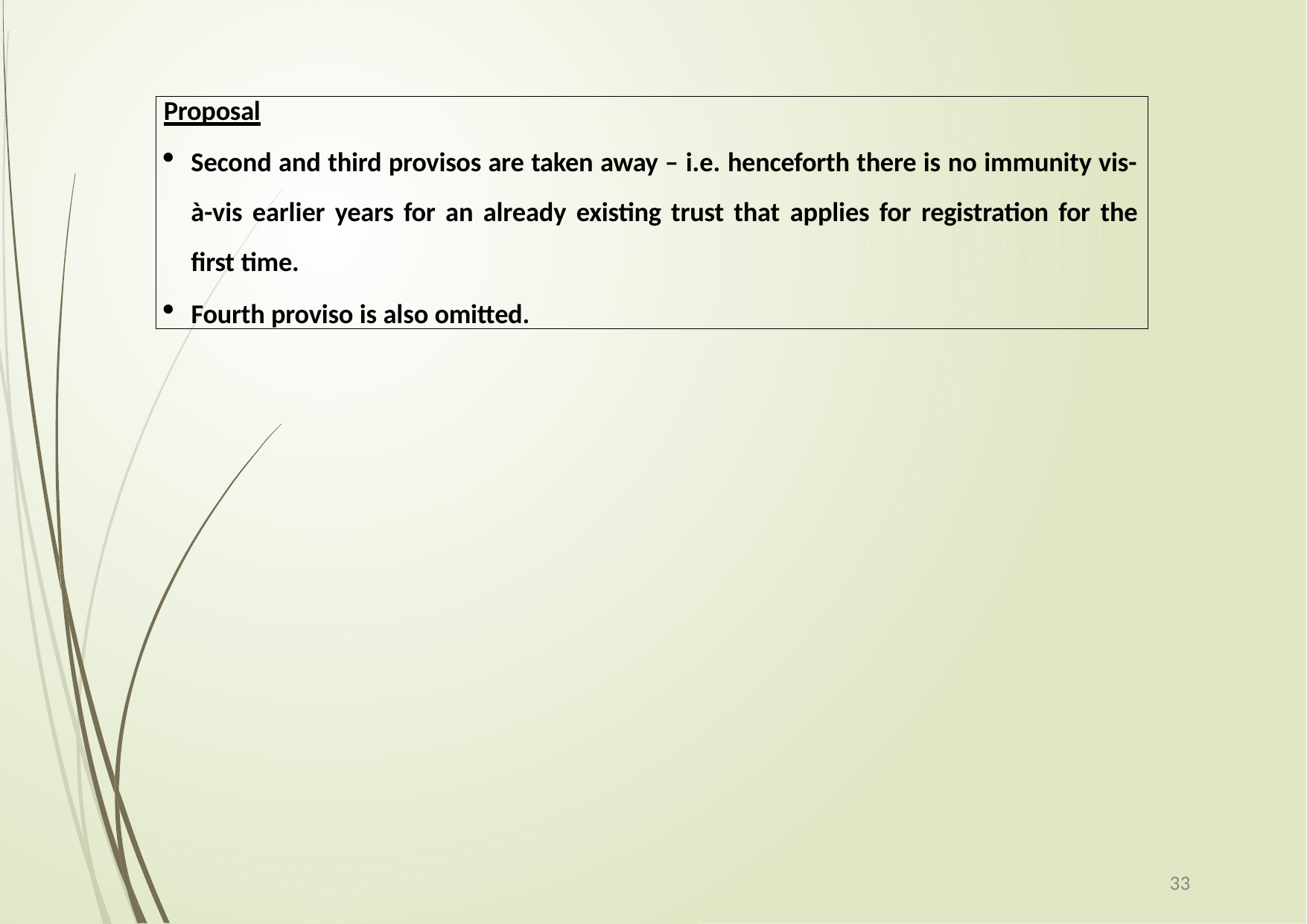

Proposal
Second and third provisos are taken away – i.e. henceforth there is no immunity vis-  à-vis earlier years for an already existing trust that applies for registration for the  first time.
Fourth proviso is also omitted.
33